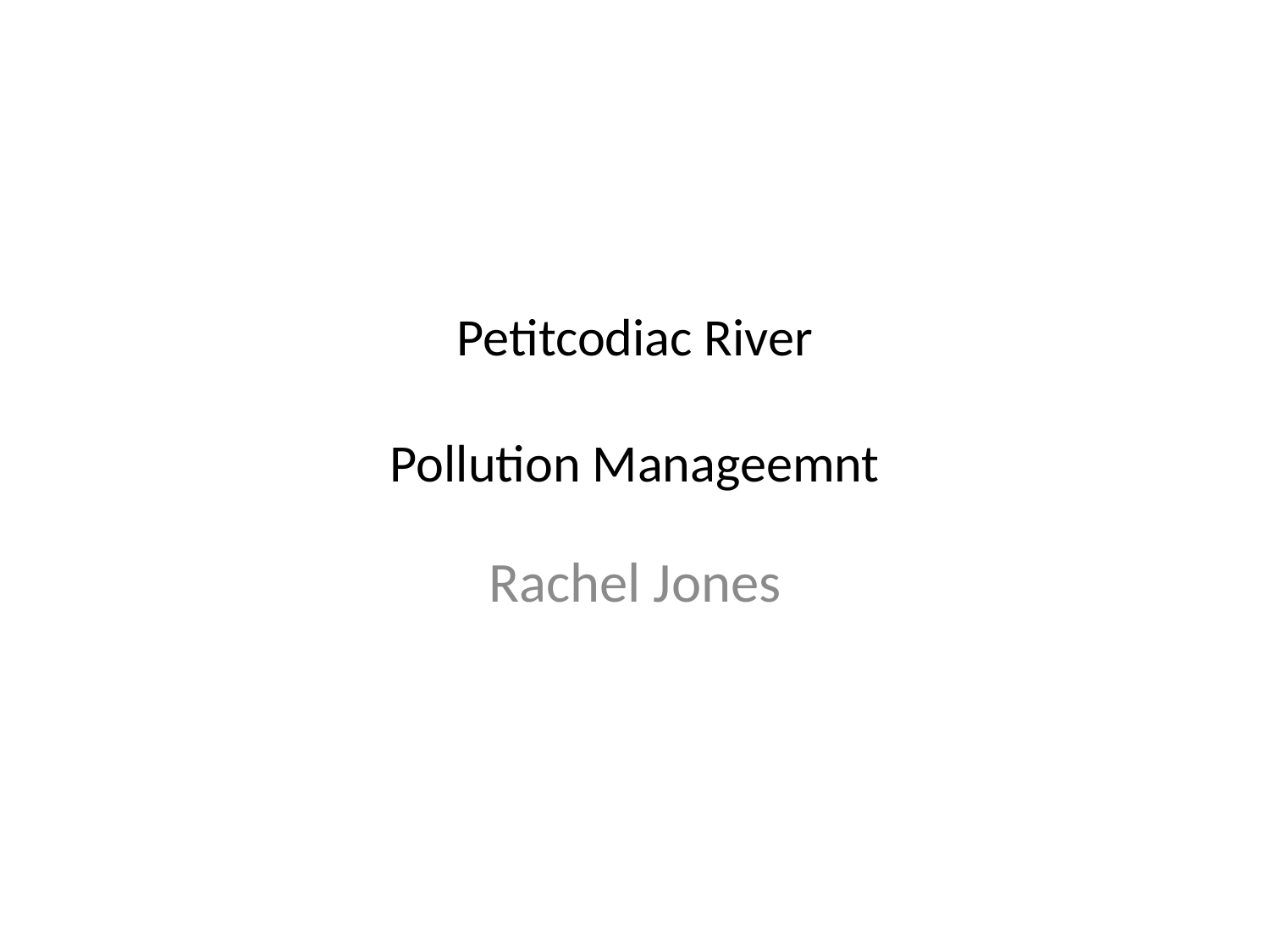

# Petitcodiac River Pollution Manageemnt
Rachel Jones